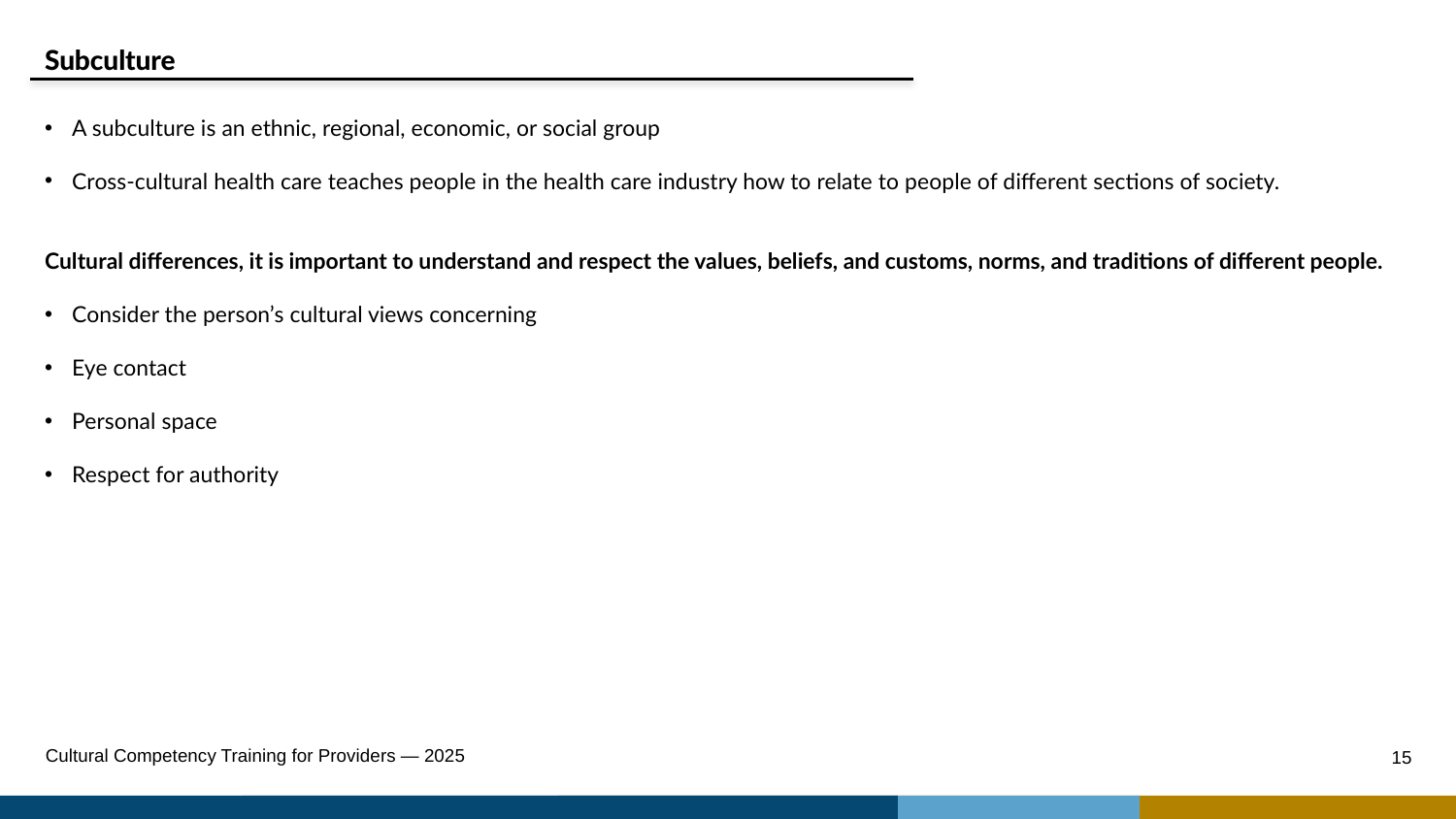

Subculture
A subculture is an ethnic, regional, economic, or social group

Cross-cultural health care teaches people in the health care industry how to relate to people of different sections of society.

Cultural differences, it is important to understand and respect the values, beliefs, and customs, norms, and traditions of different people.

Consider the person’s cultural views concerning

Eye contact

Personal space

Respect for authority
Cultural Competency Training for Providers — 2025